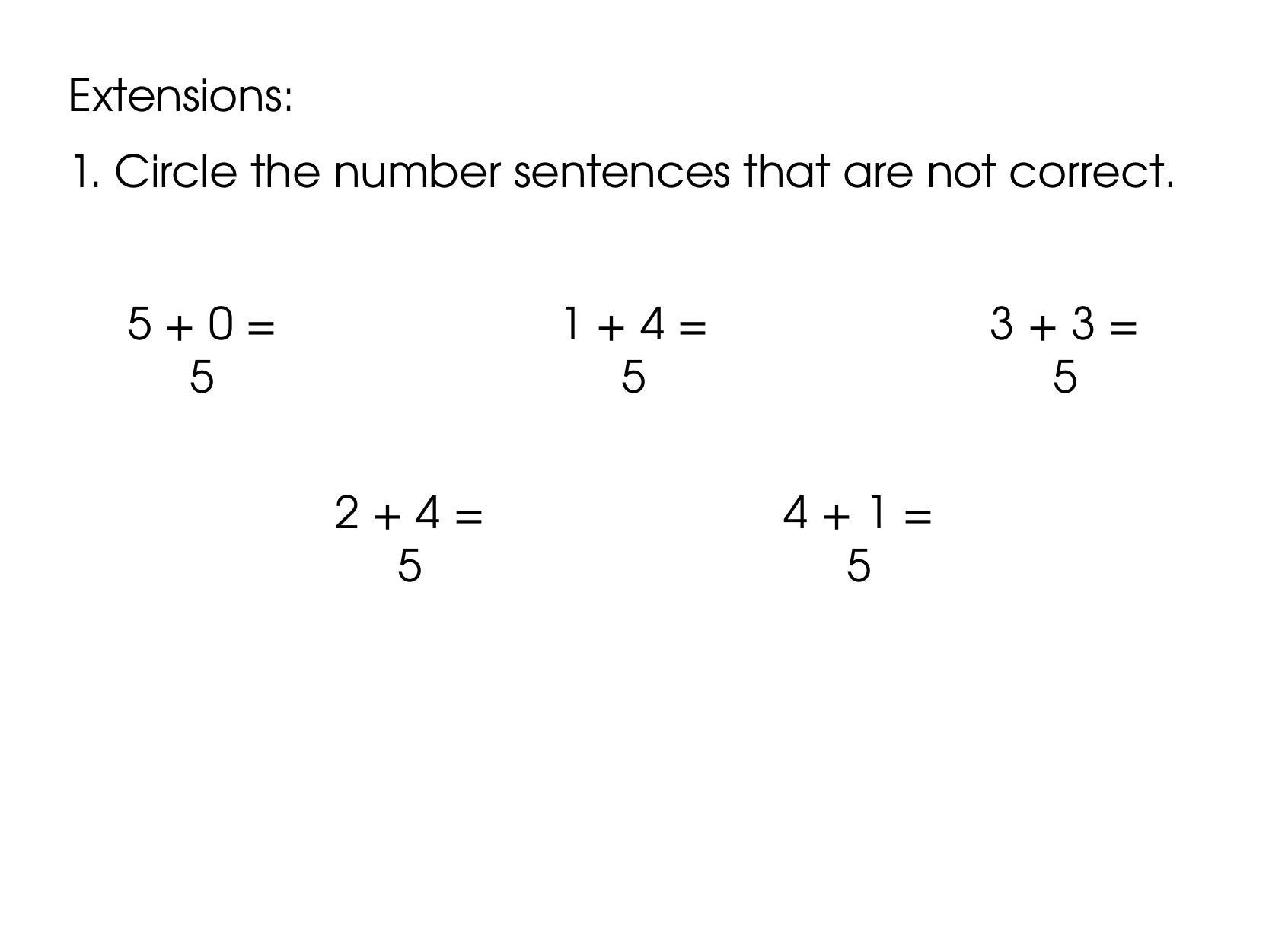

Extensions:
1. Circle the number sentences that are not correct.
5 + 0 = 5
1 + 4 = 5
3 + 3 = 5
2 + 4 = 5
4 + 1 = 5